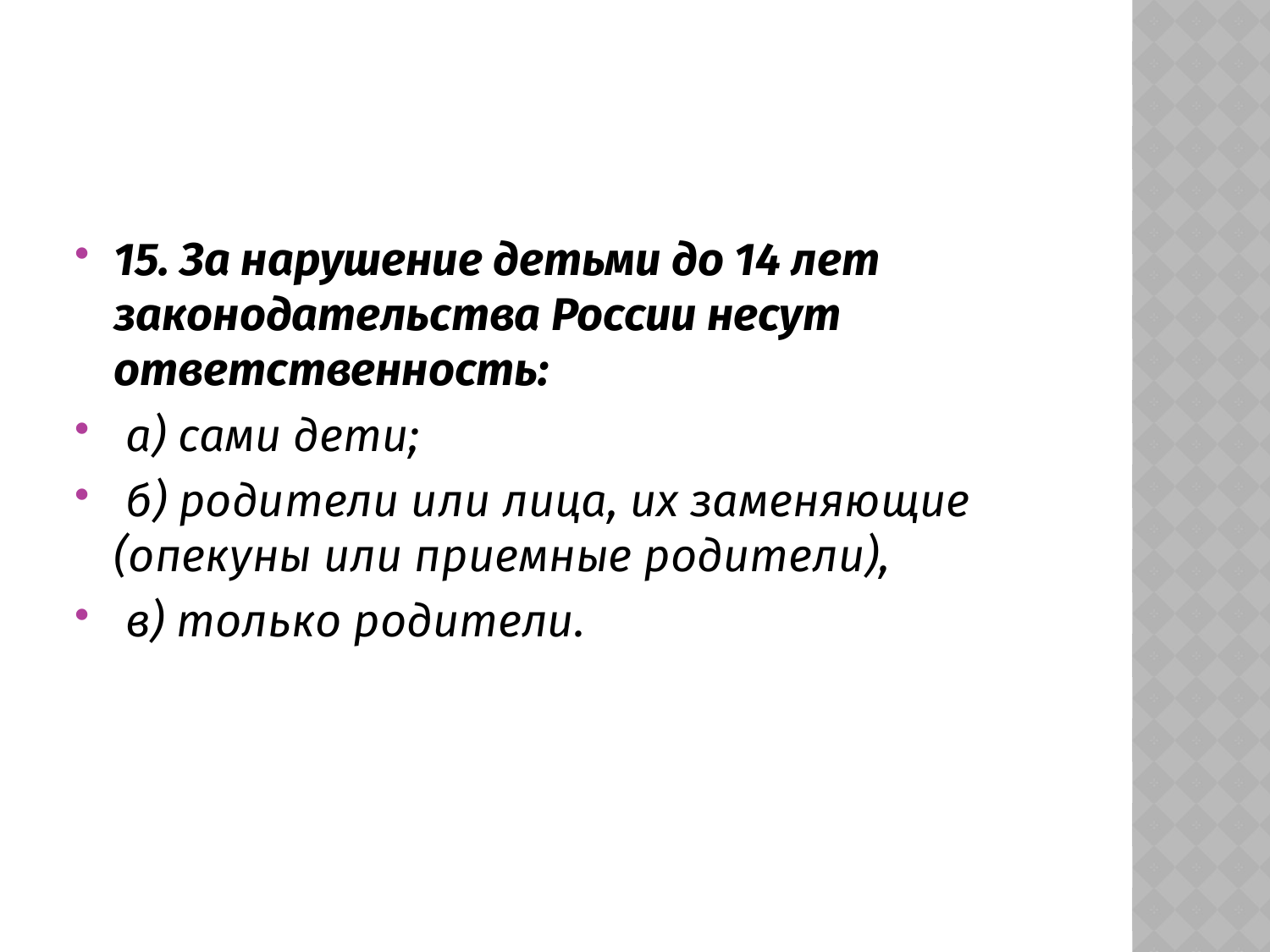

#
15. За нарушение детьми до 14 лет законодательства России несут  ответственность:
 а) сами дети;
 б) родители или лица, их заменяющие (опекуны или приемные родители),
 в) только родители.